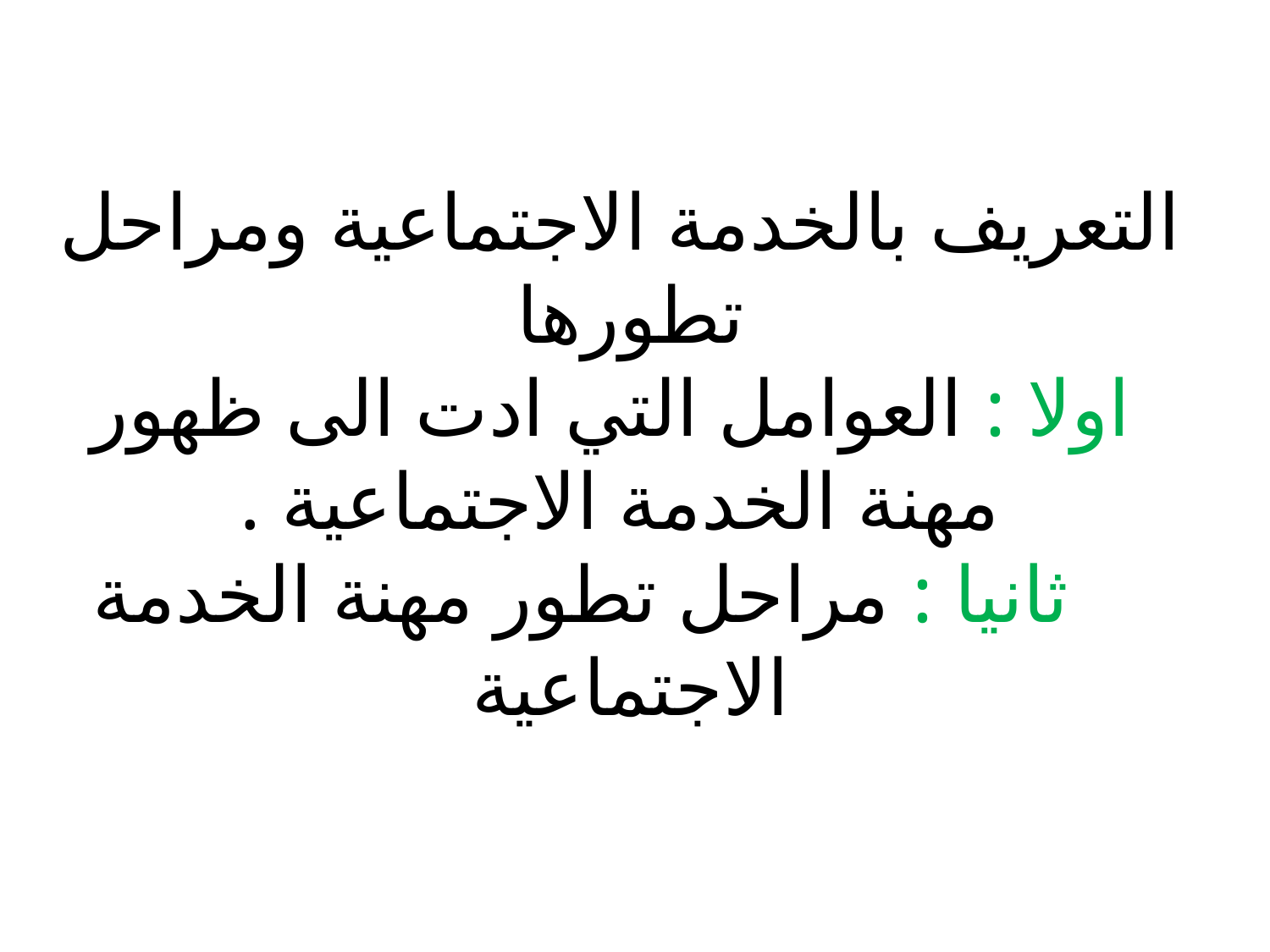

# التعريف بالخدمة الاجتماعية ومراحل تطورها اولا : العوامل التي ادت الى ظهور مهنة الخدمة الاجتماعية . ثانيا : مراحل تطور مهنة الخدمة الاجتماعية